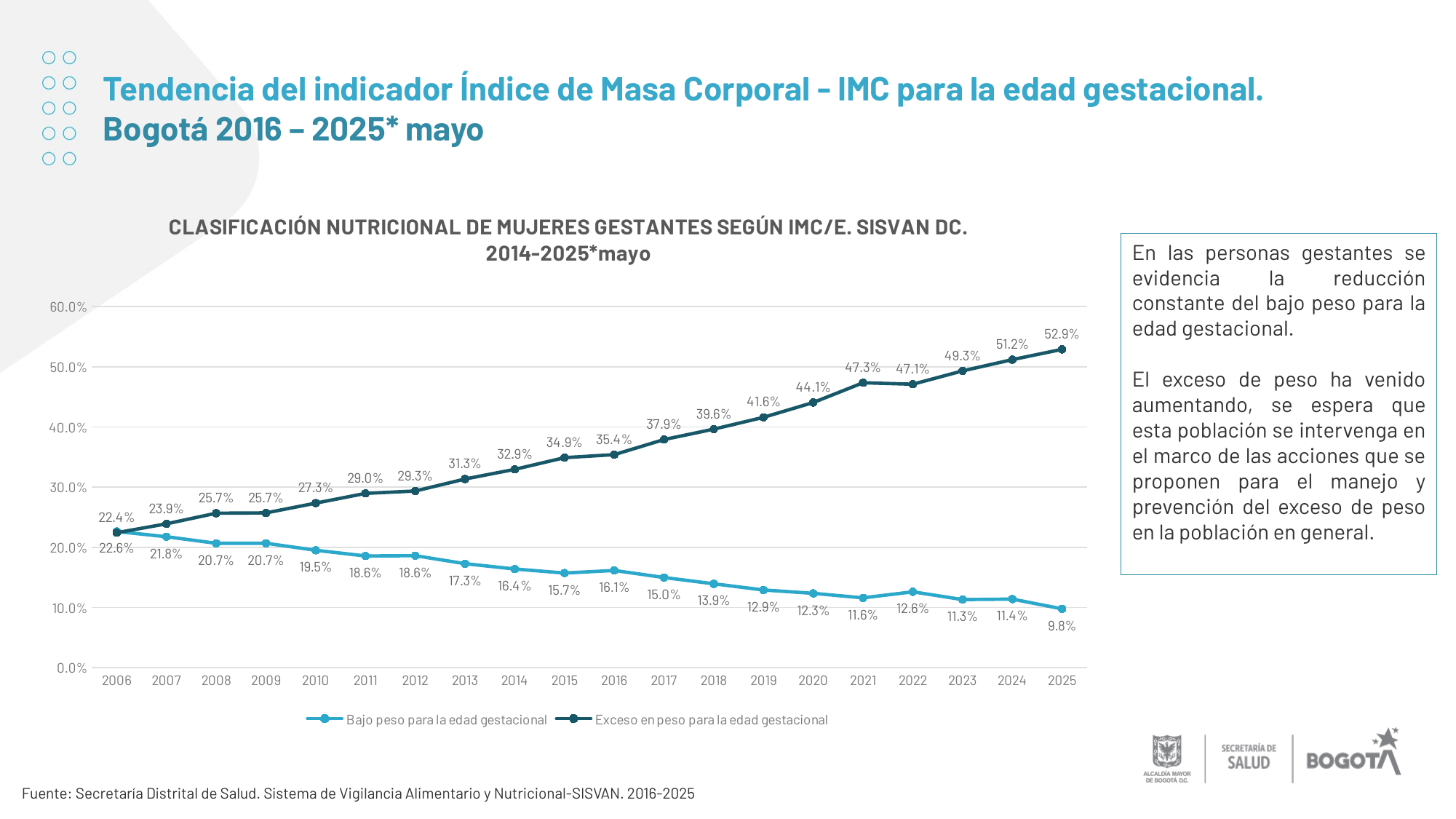

Tendencia del indicador Índice de Masa Corporal - IMC para la edad gestacional. Bogotá 2016 – 2025* mayo

### Chart: CLASIFICACIÓN NUTRICIONAL DE MUJERES GESTANTES SEGÚN IMC/E. SISVAN DC. 2014-2025*mayo

| Category | Bajo peso para la edad gestacional | Exceso en peso para la edad gestacional |
|---|---|---|
| 2006 | 0.22619859122926608 | 0.22415360145421495 |
| 2007 | 0.2175450002031612 | 0.23895818942749178 |
| 2008 | 0.20662421177498907 | 0.25660235999250797 |
| 2009 | 0.20668393535366378 | 0.25710744195655283 |
| 2010 | 0.19500986971969997 | 0.2733043821555468 |
| 2011 | 0.1855344472419318 | 0.28950942244602124 |
| 2012 | 0.18602975092250923 | 0.2934732472324723 |
| 2013 | 0.17277094163321707 | 0.31341712180035536 |
| 2014 | 0.16391362986900262 | 0.3294430274947588 |
| 2015 | 0.15721311475409835 | 0.349 |
| 2016 | 0.1614468201647137 | 0.3539388485690252 |
| 2017 | 0.14973939305372888 | 0.3790247941935798 |
| 2018 | 0.13931719137792892 | 0.3963377694397217 |
| 2019 | 0.12904024767801858 | 0.4159545923632611 |
| 2020 | 0.12344626608250897 | 0.4405963166346173 |
| 2021 | 0.11593479387876576 | 0.47341640905512566 |
| 2022 | 0.126 | 0.471 |
| 2023 | 0.1131 | 0.4931 |
| 2024 | 0.1139 | 0.5118 |
| 2025 | 0.0977 | 0.5289 |
En las personas gestantes se evidencia la reducción constante del bajo peso para la edad gestacional.

El exceso de peso ha venido aumentando, se espera que esta población se intervenga en el marco de las acciones que se proponen para el manejo y prevención del exceso de peso en la población en general.

Fuente: Secretaría Distrital de Salud. Sistema de Vigilancia Alimentario y Nutricional-SISVAN. 2016-2025